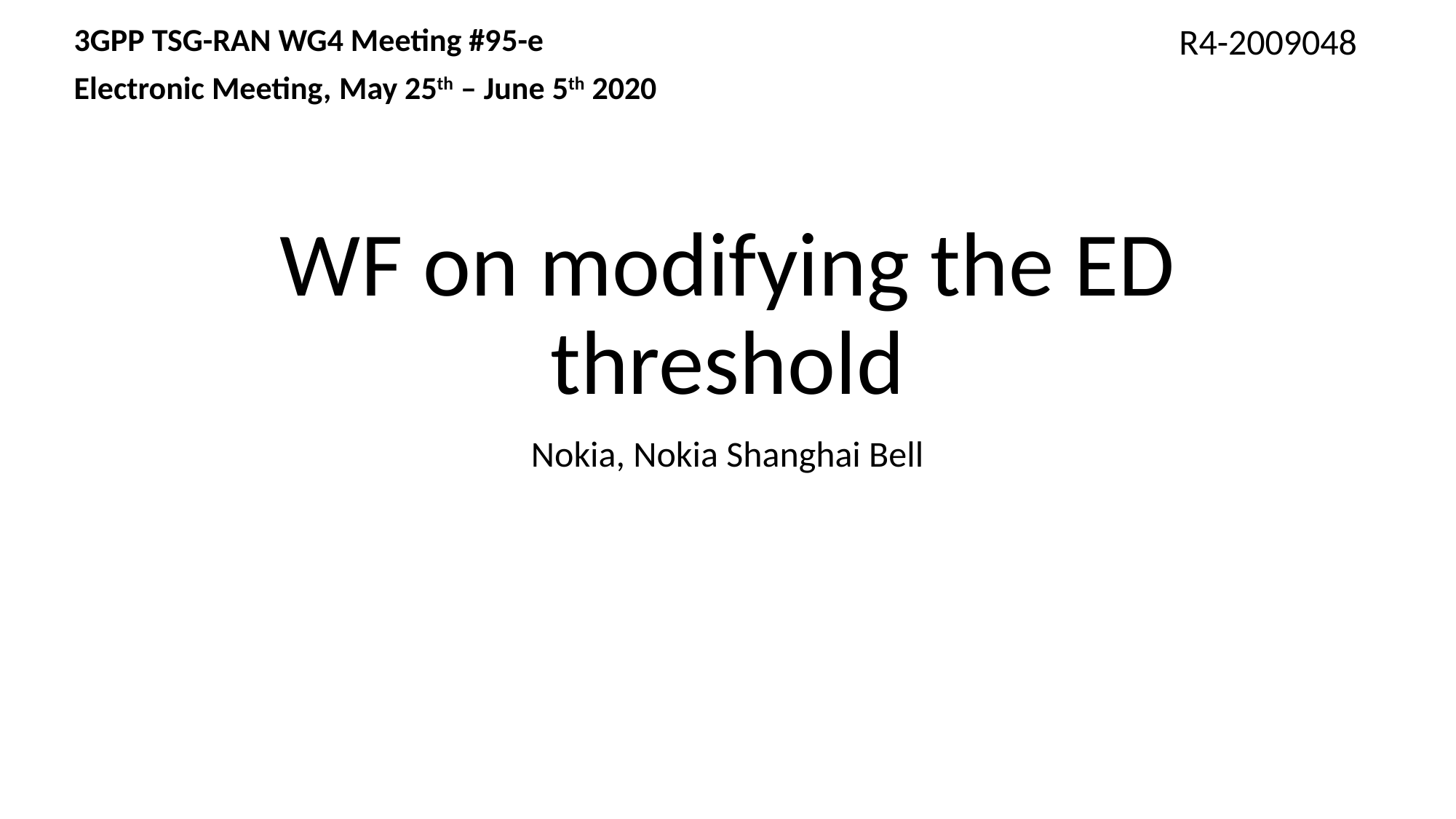

3GPP TSG-RAN WG4 Meeting #95-e
Electronic Meeting, May 25th – June 5th 2020

 R4-2009048
# WF on modifying the ED threshold
Nokia, Nokia Shanghai Bell